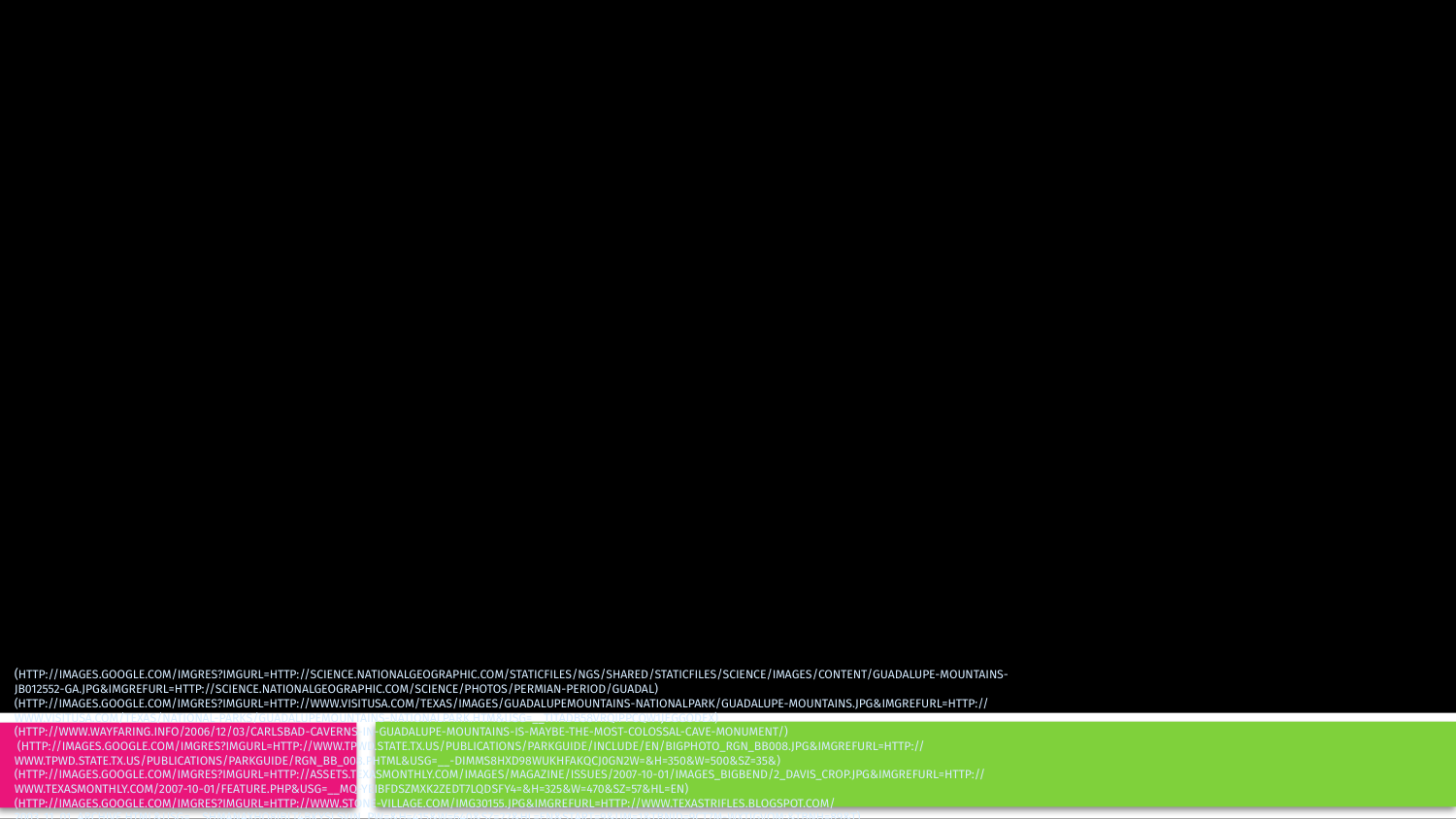

# (http://images.google.com/imgres?imgurl=http://science.nationalgeographic.com/staticfiles/NGS/Shared/StaticFiles/Science/Images/Content/guadalupe-mountains-jb012552-ga.jpg&imgrefurl=http://science.nationalgeographic.com/science/photos/permian-period/guadal) (http://images.google.com/imgres?imgurl=http://www.visitusa.com/texas/images/guadalupemountains-nationalpark/guadalupe-mountains.jpg&imgrefurl=http://www.visitusa.com/texas/national-parks/guadalupemountains-nationalpark.htm&usg=__tITadB58vRQIPpcqw1JegGoDex) (http://www.wayfaring.info/2006/12/03/carlsbad-caverns-in-guadalupe-mountains-is-maybe-the-most-colossal-cave-monument/)  (http://images.google.com/imgres?imgurl=http://www.tpwd.state.tx.us/publications/parkguide/include/en/bigphoto_rgn_bb008.jpg&imgrefurl=http://www.tpwd.state.tx.us/publications/parkguide/rgn_bb_008.phtml&usg=__-DImms8hXd98wUKhfAKqCj0gN2w=&h=350&w=500&sz=35&) (http://images.google.com/imgres?imgurl=http://assets.texasmonthly.com/images/magazine/issues/2007-10-01/images_bigbend/2_davis_crop.jpg&imgrefurl=http://www.texasmonthly.com/2007-10-01/feature.php&usg=__Mq-YEIBFDSzmXK2ZedT7LqDSFY4=&h=325&w=470&sz=57&hl=en) (http://images.google.com/imgres?imgurl=http://www.stone-village.com/img30155.jpg&imgrefurl=http://www.texastrifles.blogspot.com/2003_11_01_archive.html&usg=__sHmanAXho8iblT4BkysLsViN_pw=&h=415&w=640&sz=22&hl=en&start=9&um=1&tbnid=9ct7M-wxTIgvQM:&tbnh=89&t)